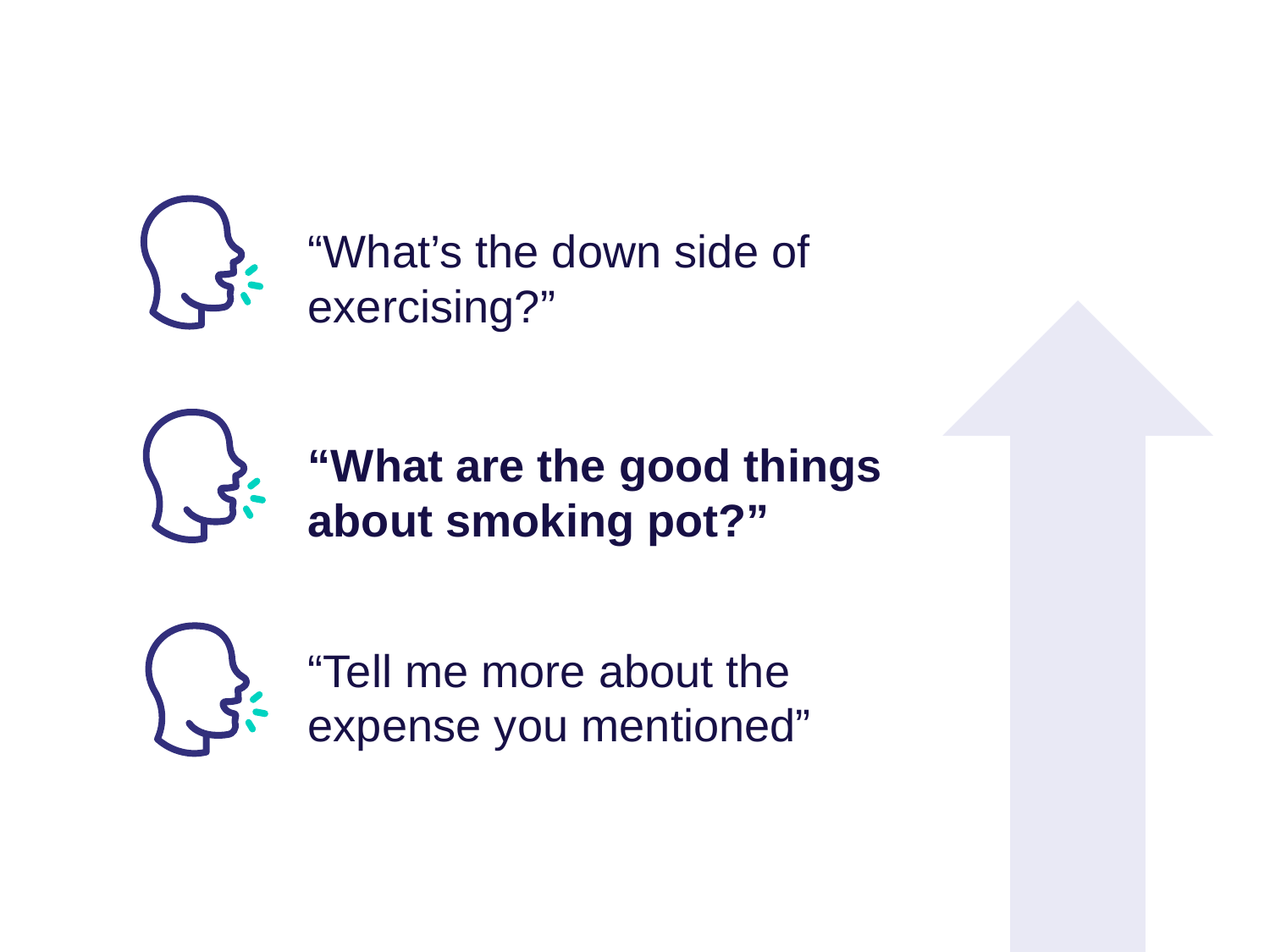

“What’s the down side of  exercising?”
“What are the good things about smoking pot?”
“Tell me more about the expense you mentioned”